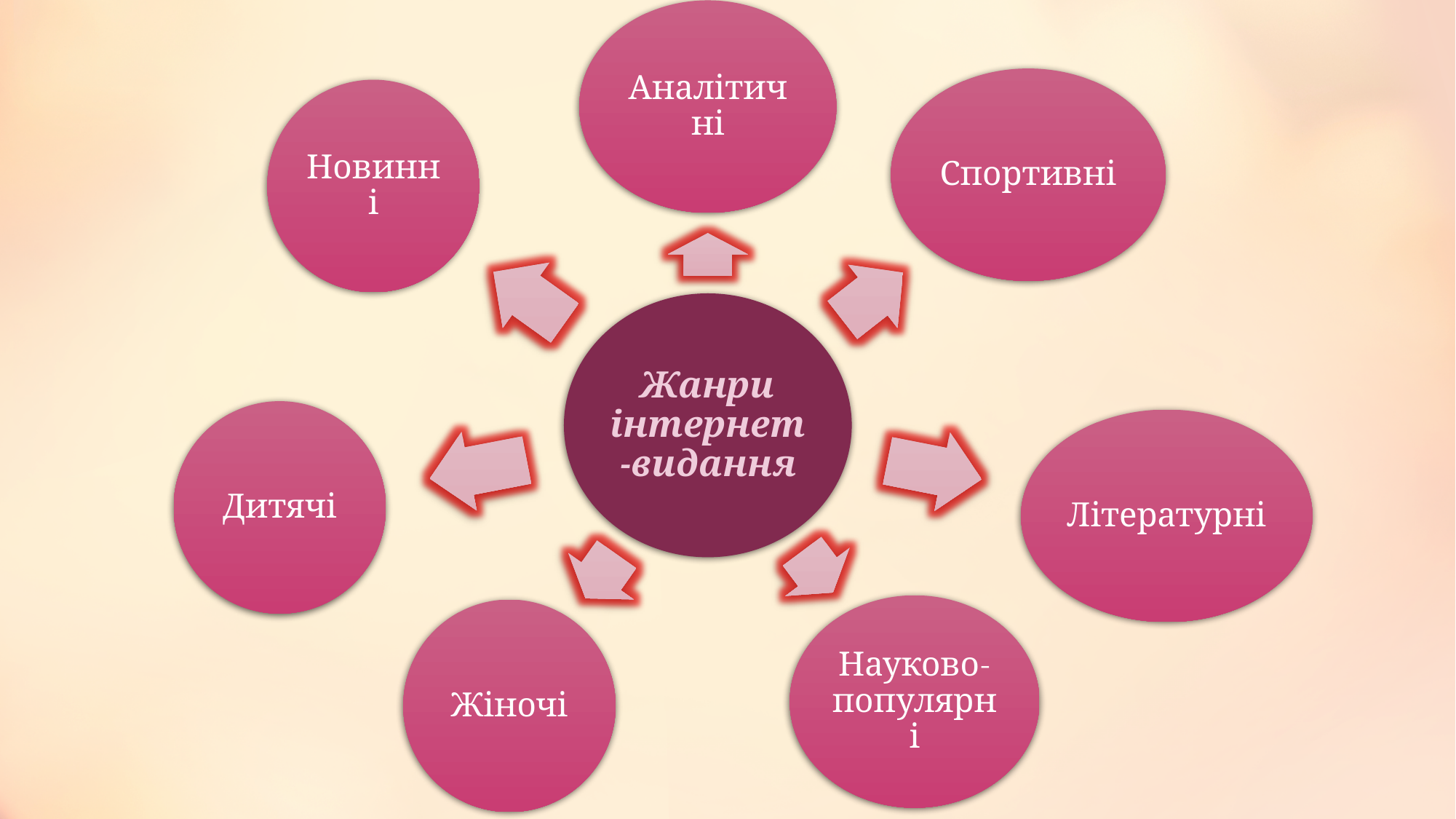

Жанри інтернет-видання

Аналітичні

Спортивні

Літературні

Науково-популярні

Жіночі

Дитячі

Новинні
#